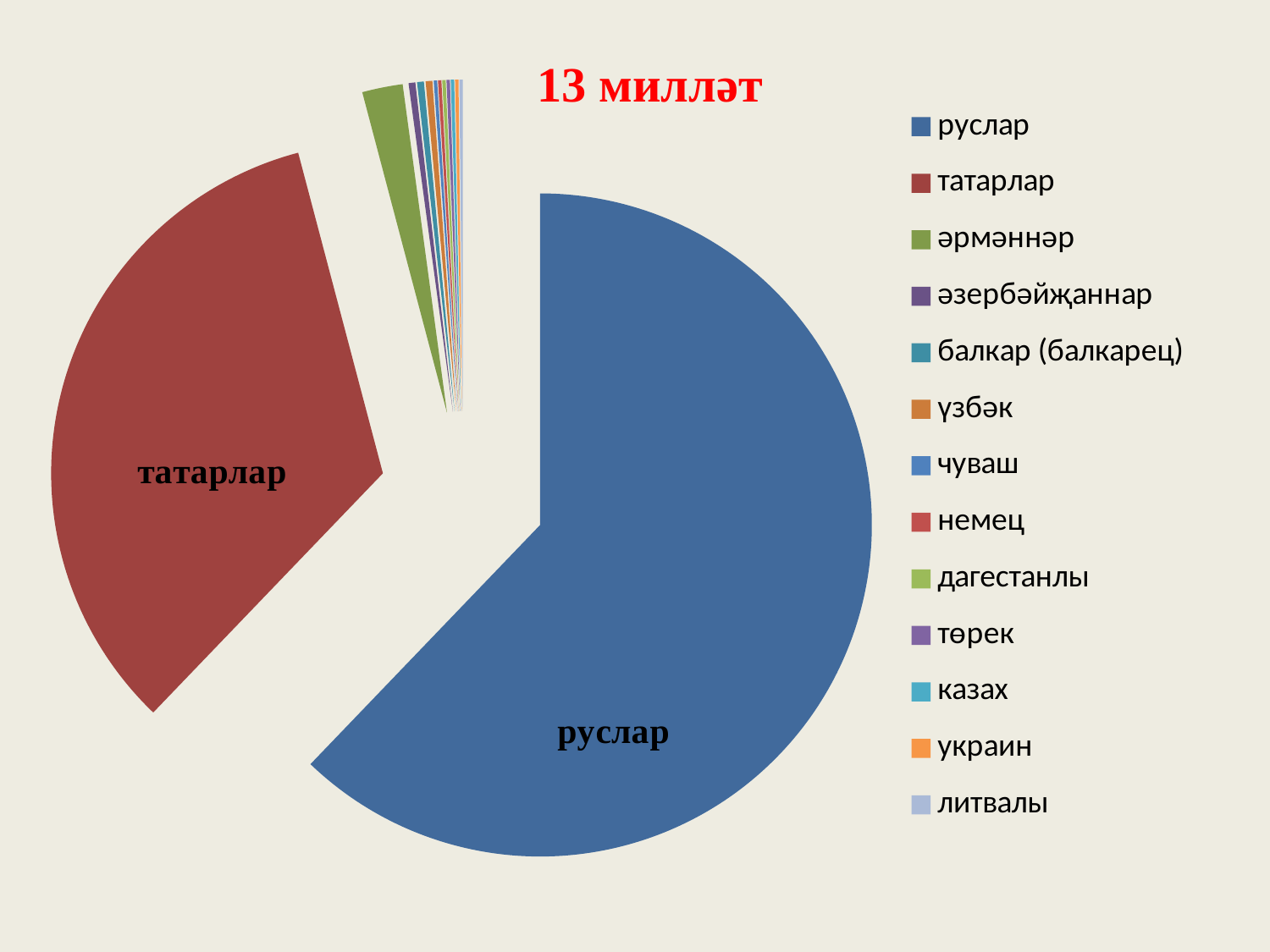

### Chart

| Category | Продажи |
|---|---|
| руслар | 378.0 |
| татарлар | 205.0 |
| әрмәннәр | 12.0 |
| әзербәйҗаннар | 2.0 |
| балкар (балкарец) | 2.0 |
| үзбәк | 2.0 |
| чуваш | 1.0 |
| немец | 1.0 |
| дагестанлы | 1.0 |
| төрек | 1.0 |
| казах | 1.0 |
| украин | 1.0 |
| литвалы | 1.0 |
13 милләт